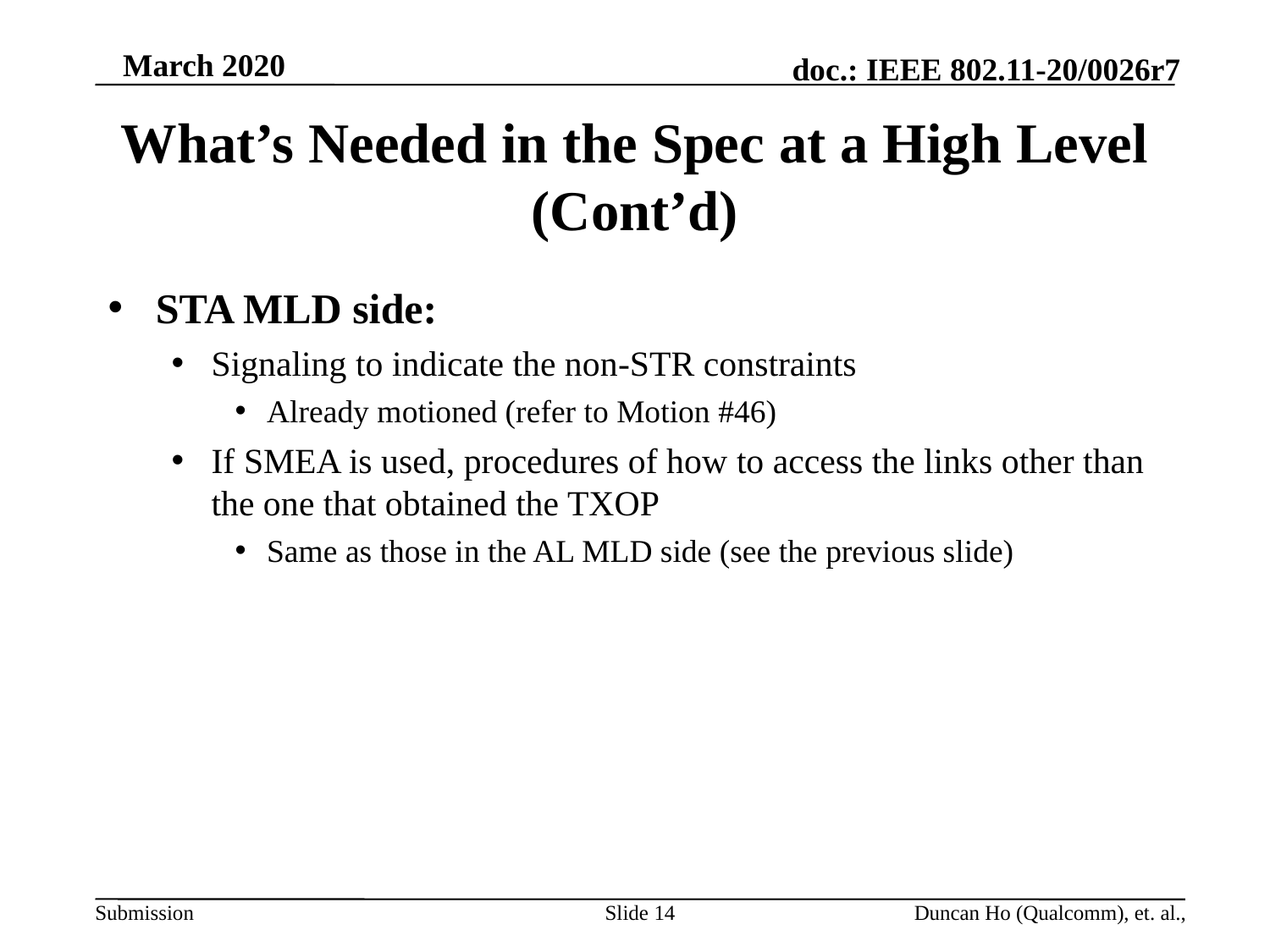

# What’s Needed in the Spec at a High Level (Cont’d)
STA MLD side:
Signaling to indicate the non-STR constraints
Already motioned (refer to Motion #46)
If SMEA is used, procedures of how to access the links other than the one that obtained the TXOP
Same as those in the AL MLD side (see the previous slide)
Slide 14
Duncan Ho (Qualcomm), et. al.,